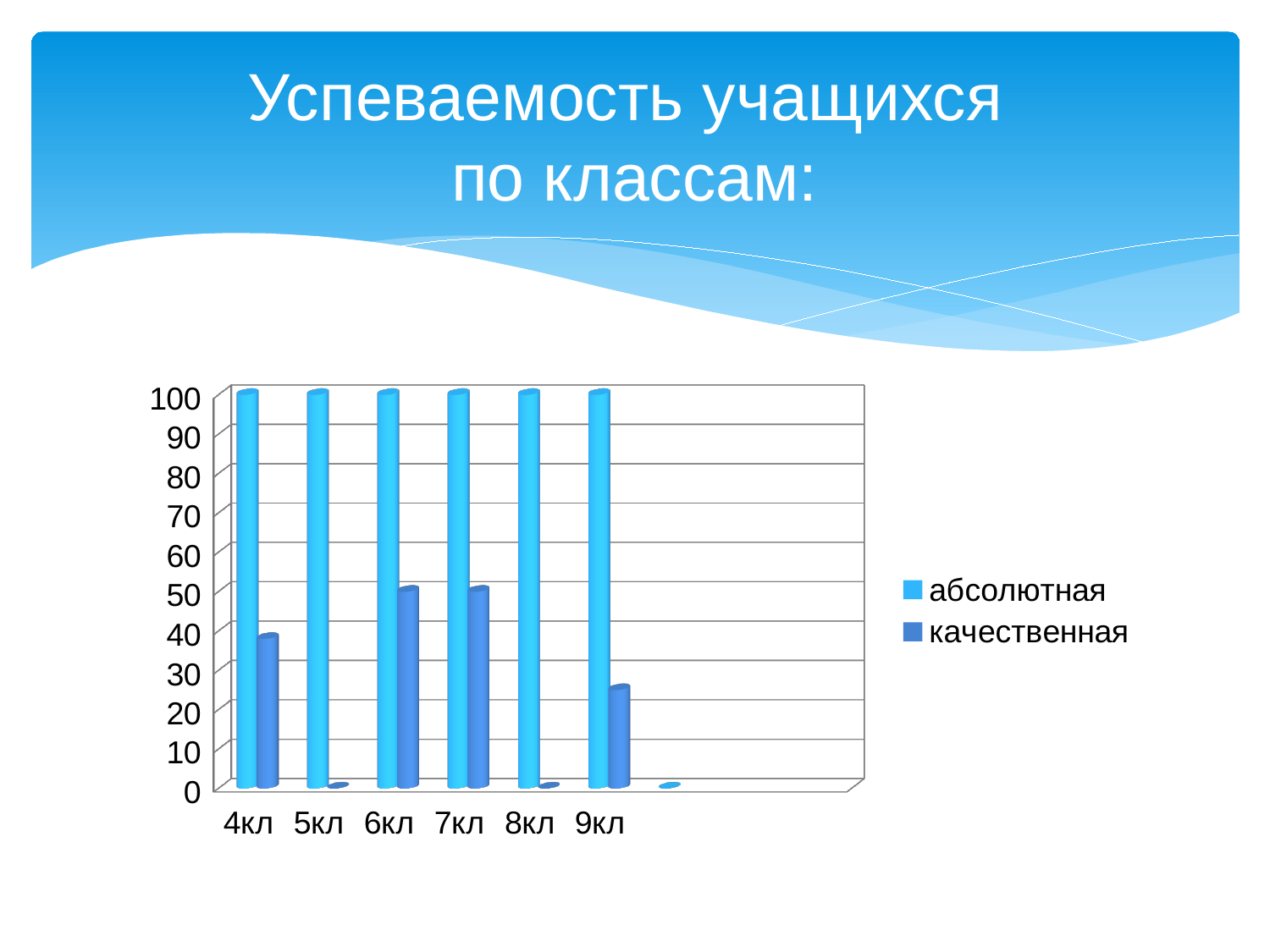

# Успеваемость учащихся по классам:

[unsupported chart]